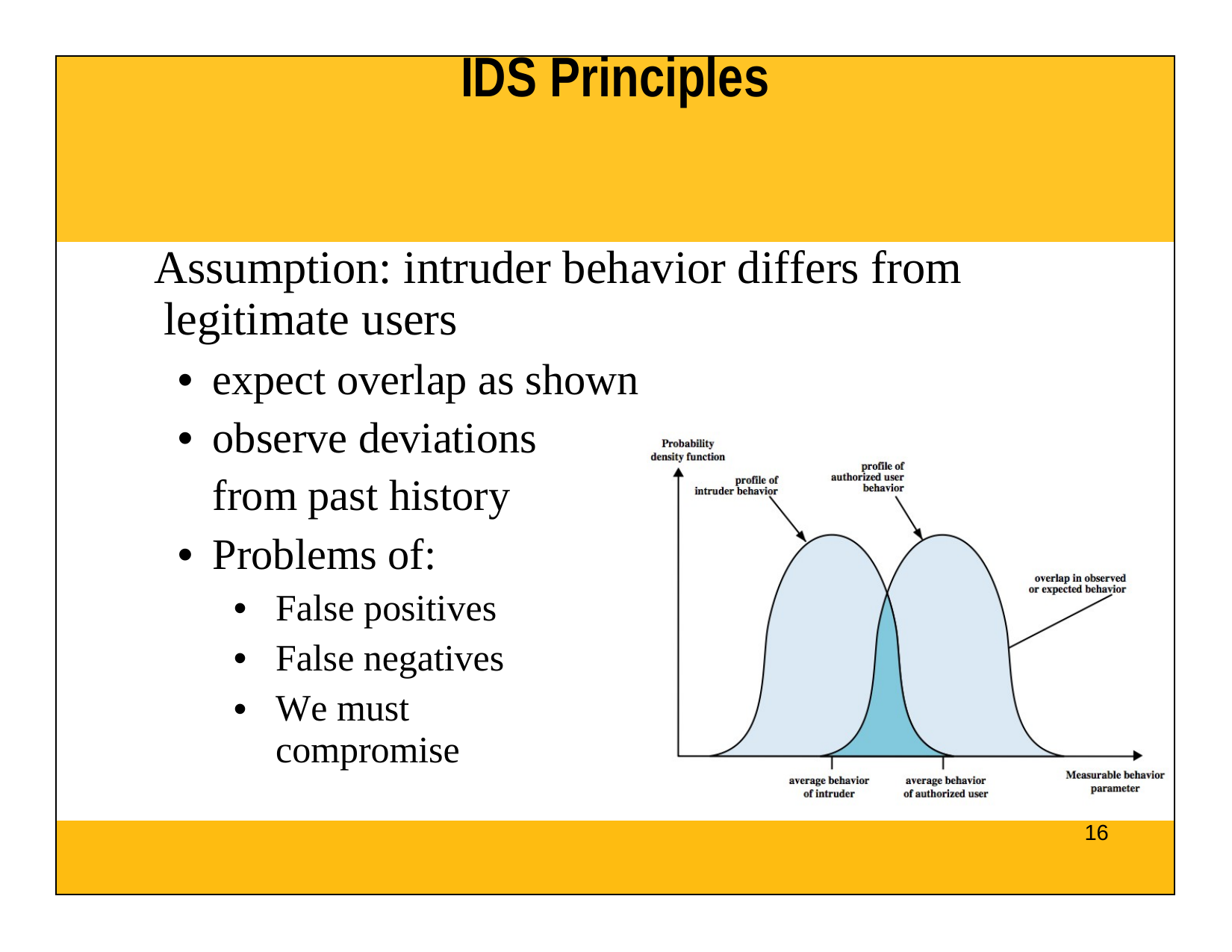

| IDS Principles |
| --- |
| Assumption: intruder behavior differs from legitimate users expect overlap as shown observe deviations from past history Problems of: False positives False negatives We must compromise |
| 16 |